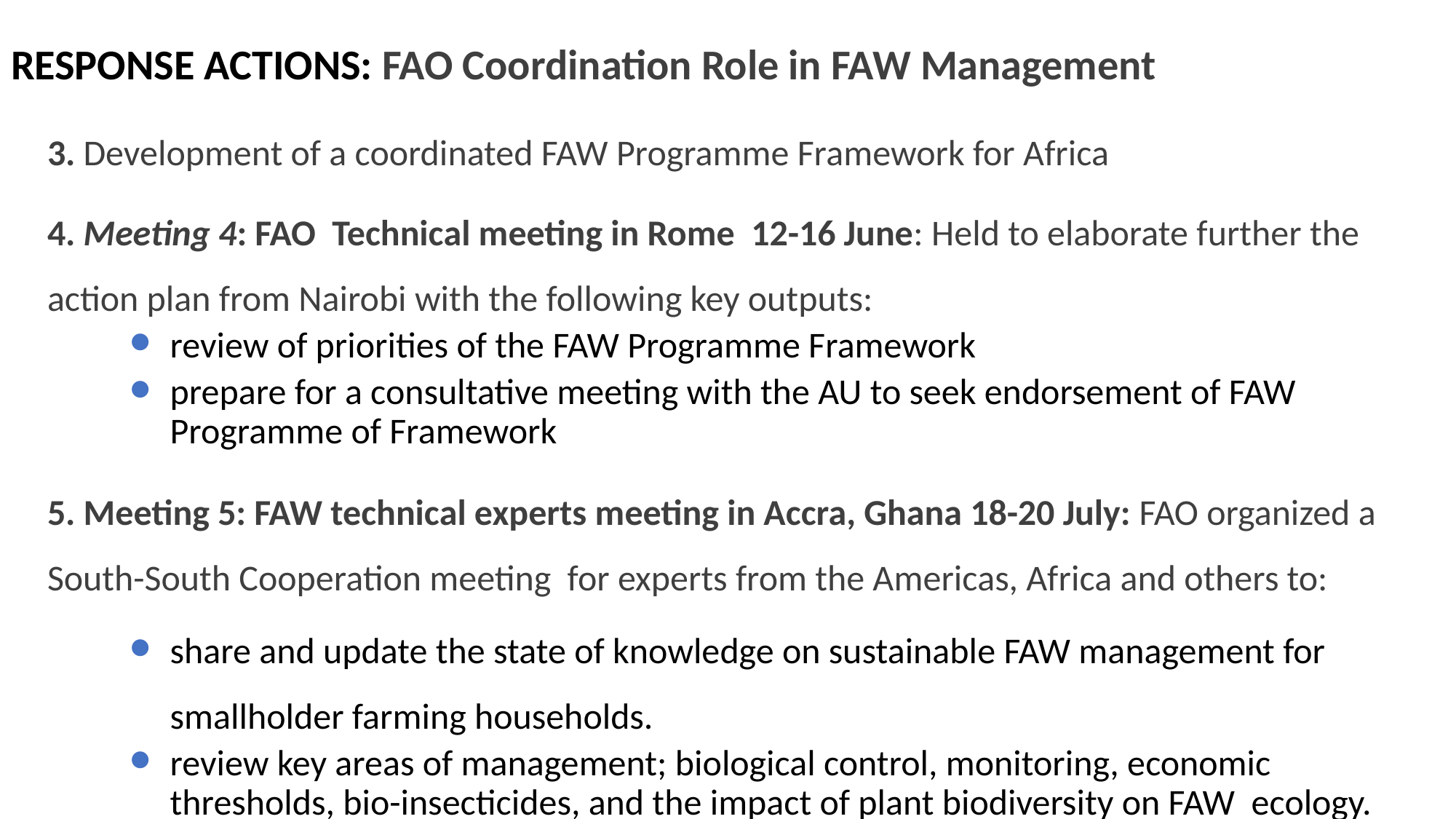

# RESPONSE ACTIONS: FAO Coordination Role in FAW Management
3. Development of a coordinated FAW Programme Framework for Africa
4. Meeting 4: FAO  Technical meeting in Rome  12-16 June: Held to elaborate further the action plan from Nairobi with the following key outputs:
review of priorities of the FAW Programme Framework
prepare for a consultative meeting with the AU to seek endorsement of FAW Programme of Framework
5. Meeting 5: FAW technical experts meeting in Accra, Ghana 18-20 July: FAO organized a South-South Cooperation meeting  for experts from the Americas, Africa and others to:
share and update the state of knowledge on sustainable FAW management for smallholder farming households.
review key areas of management; biological control, monitoring, economic thresholds, bio-insecticides, and the impact of plant biodiversity on FAW  ecology.